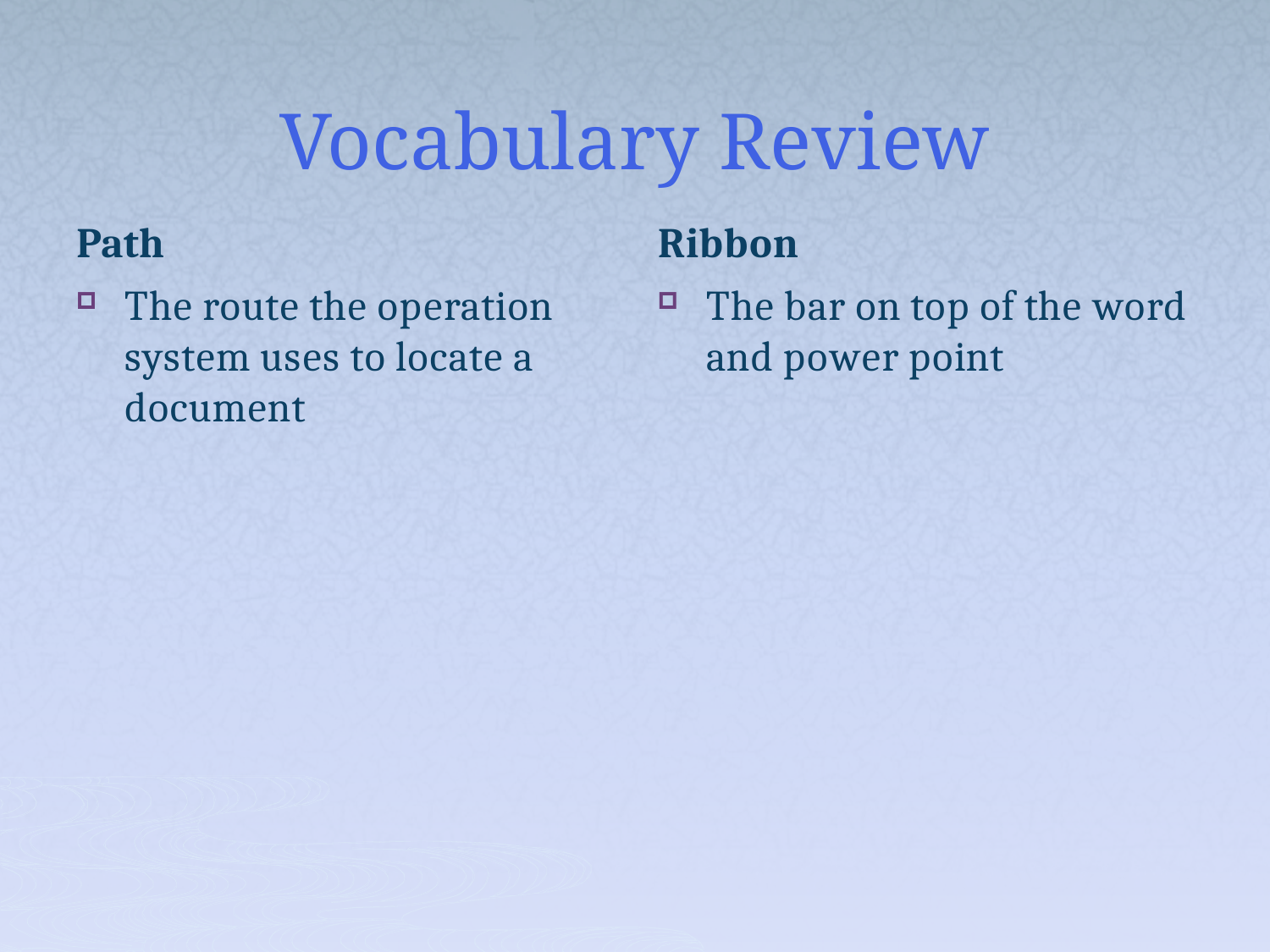

# Vocabulary Review
Path
Ribbon
The route the operation system uses to locate a document
The bar on top of the word and power point